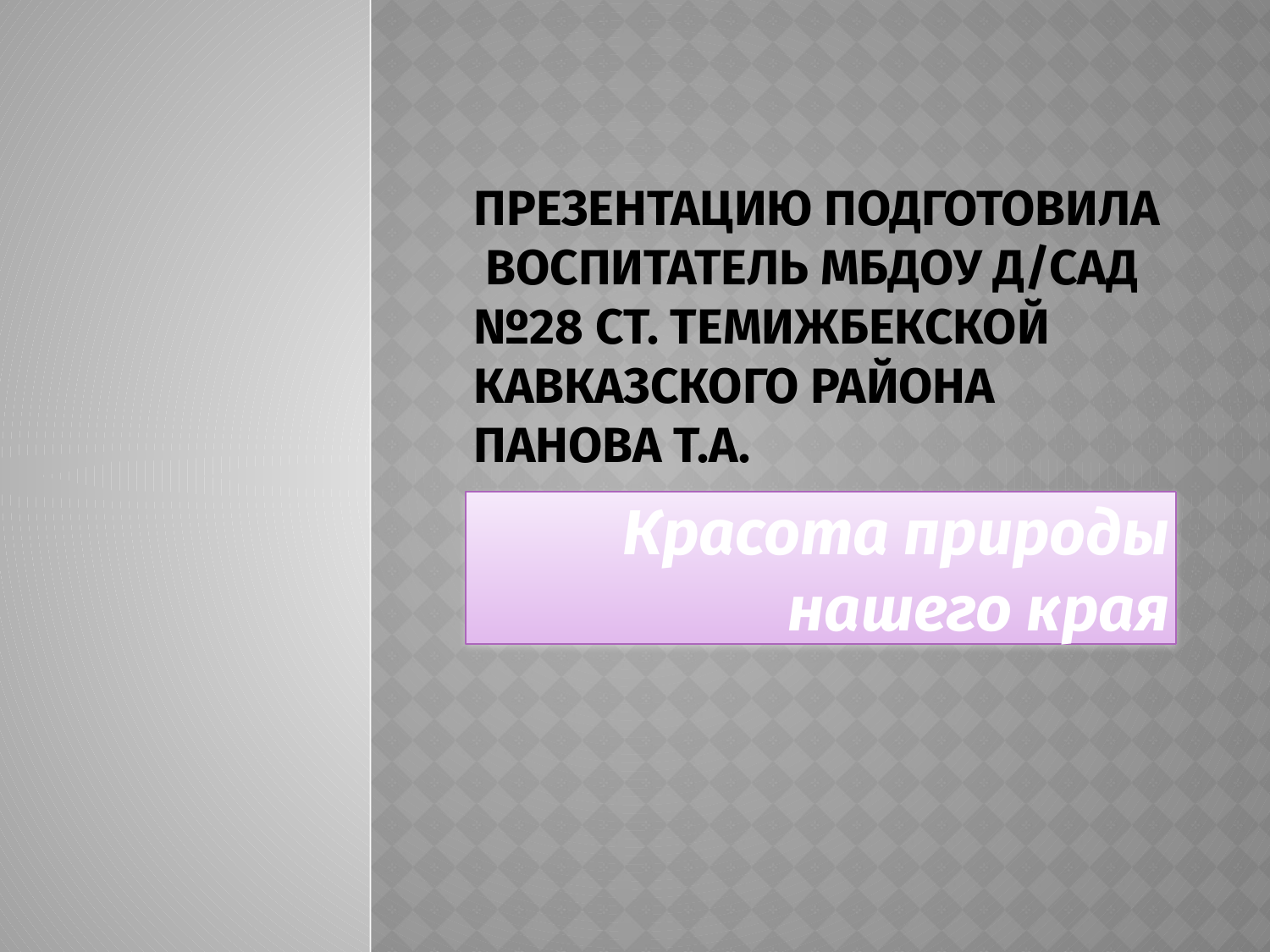

# Презентацию подготовила  воспитатель МБДОУ д/сад №28 ст. Темижбекской Кавказского района Панова Т.А.
Красота природы нашего края